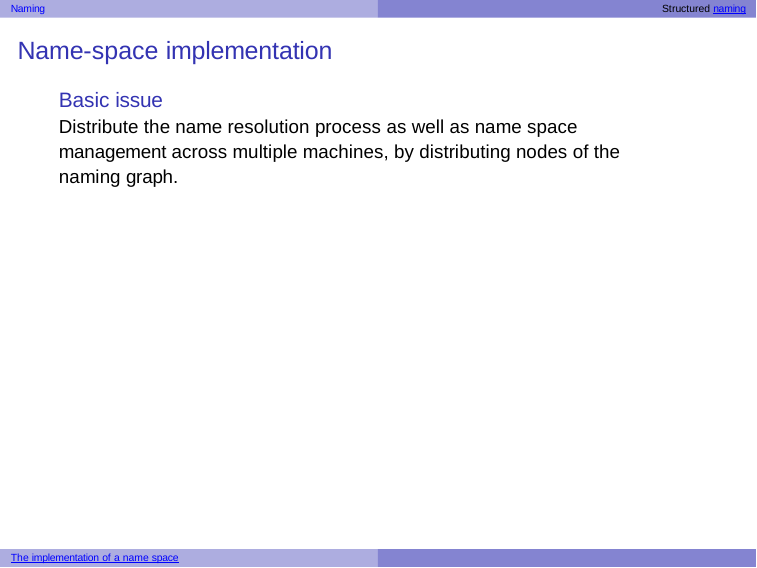

Naming	Structured naming
# Name-space implementation
Basic issue
Distribute the name resolution process as well as name space management across multiple machines, by distributing nodes of the naming graph.

The implementation of a name space